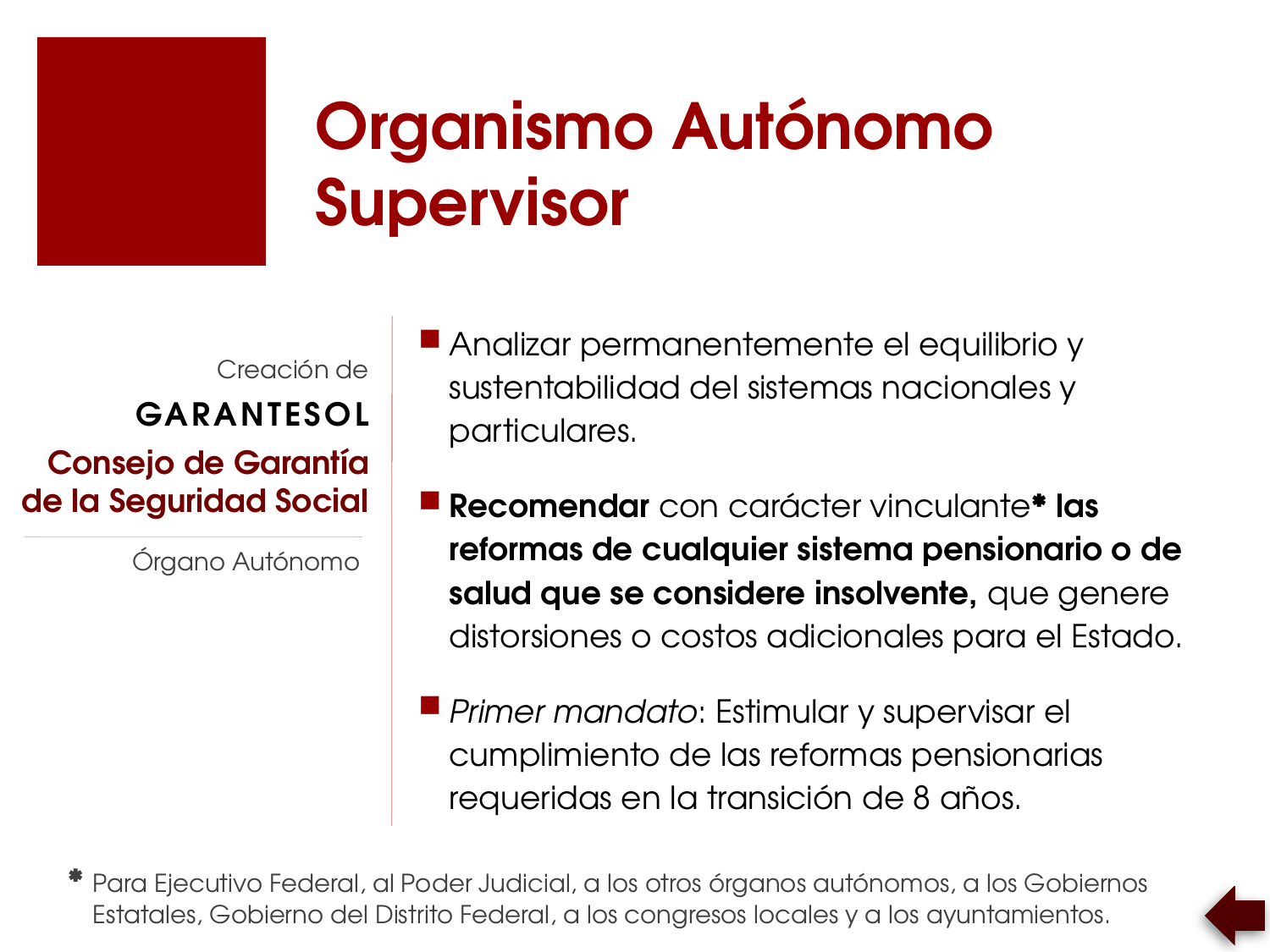

# Organismo Autónomo Supervisor
Creación de
GARANTESOL
Consejo de Garantía de la Seguridad Social
Órgano Autónomo
Analizar permanentemente el equilibrio y sustentabilidad del sistemas nacionales y particulares.
Recomendar con carácter vinculante* las reformas de cualquier sistema pensionario o de salud que se considere insolvente, que genere distorsiones o costos adicionales para el Estado.
Primer mandato: Estimular y supervisar el cumplimiento de las reformas pensionarias requeridas en la transición de 8 años.
*	Para Ejecutivo Federal, al Poder Judicial, a los otros órganos autónomos, a los Gobiernos Estatales, Gobierno del Distrito Federal, a los congresos locales y a los ayuntamientos.